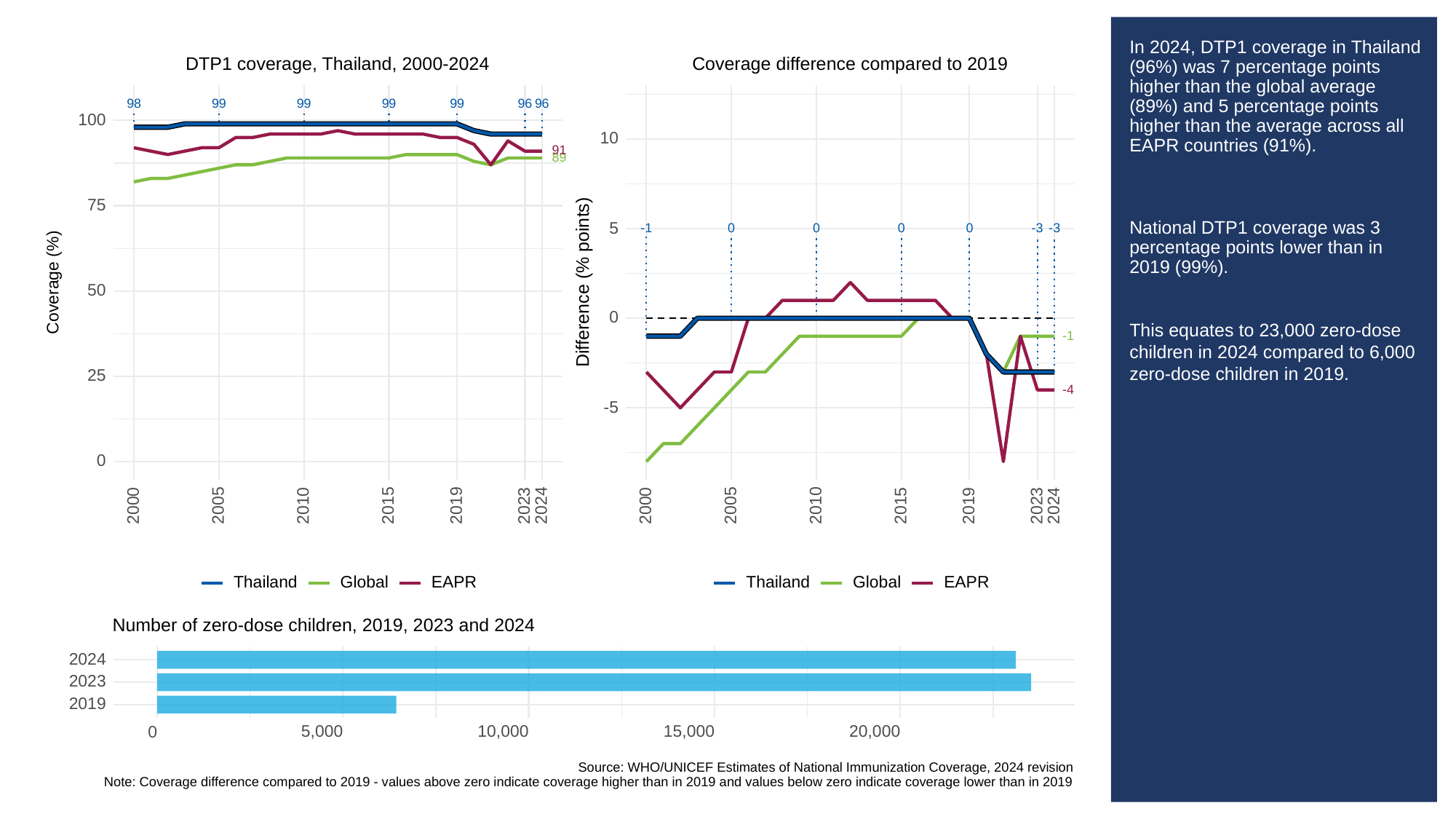

# In 2024, DTP1 coverage in Thailand (96%) was 7 percentage points higher than the global average (89%) and 5 percentage points higher than the average across all EAPR countries (91%).

National DTP1 coverage was 3 percentage points lower than in 2019 (99%).

This equates to 23,000 zero-dose children in 2024 compared to 6,000 zero-dose children in 2019.

Coverage difference compared to 2019
DTP1 coverage, Thailand, 2000-2024

98
99
99
99
99
96
96

100

10

91
89

75

5
-3
-3
0
0
0
0
-1

Difference (% points)
Coverage (%)

50

0

-1

25

-4
-5

0

2023
2023
2000
2005
2010
2015
2019
2024
2000
2005
2010
2015
2019
2024
Global
Global
Thailand
Thailand
EAPR
EAPR

Number of zero-dose children, 2019, 2023 and 2024

2024

2023

2019

5,000
10,000
15,000
20,000
0
Source: WHO/UNICEF Estimates of National Immunization Coverage, 2024 revision
Note: Coverage difference compared to 2019 - values above zero indicate coverage higher than in 2019 and values below zero indicate coverage lower than in 2019